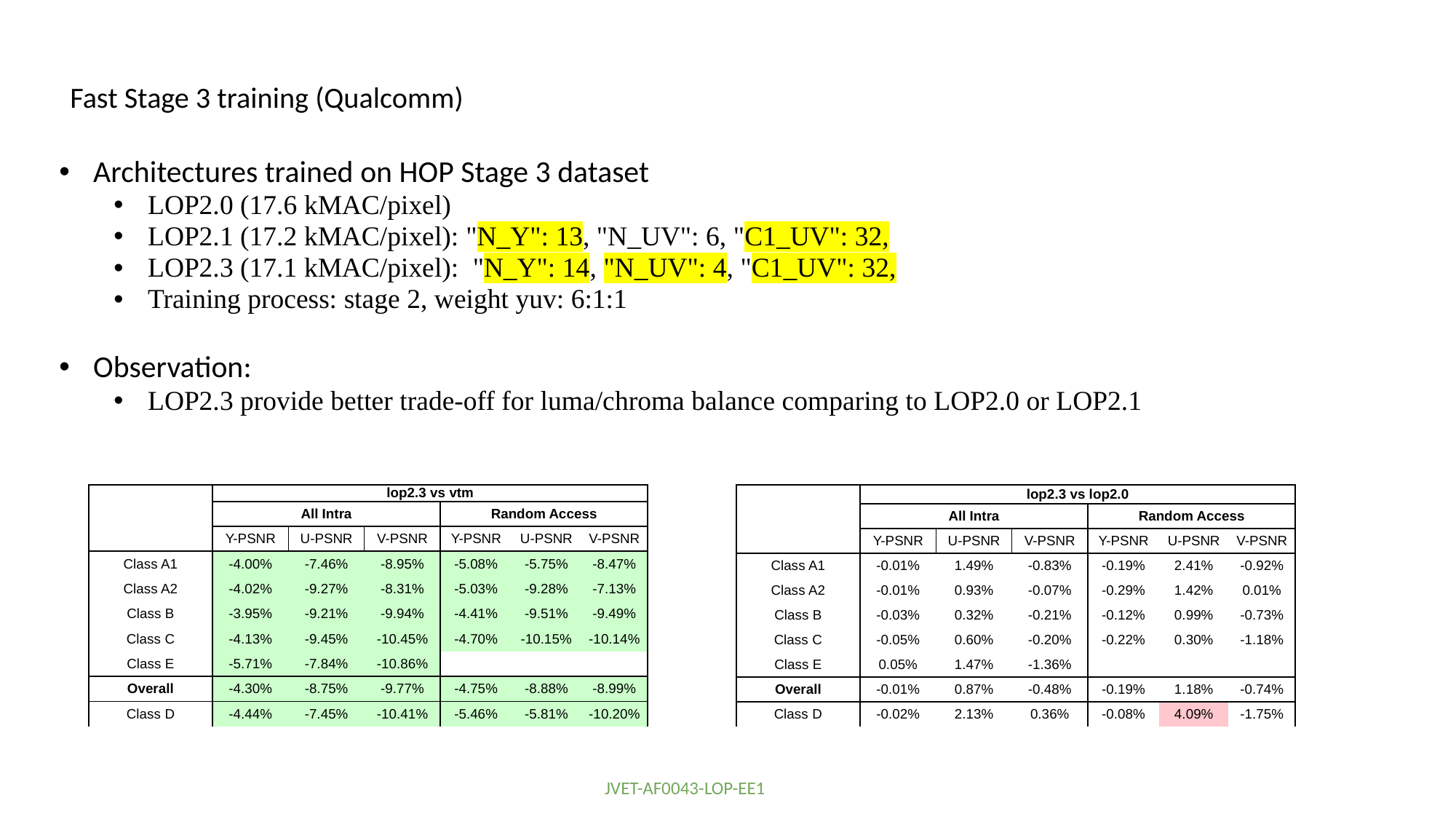

# Fast Stage 3 training (Qualcomm)
Architectures trained on HOP Stage 3 dataset
LOP2.0 (17.6 kMAC/pixel)
LOP2.1 (17.2 kMAC/pixel): "N_Y": 13, "N_UV": 6, "C1_UV": 32,
LOP2.3 (17.1 kMAC/pixel):  "N_Y": 14, "N_UV": 4, "C1_UV": 32,
Training process: stage 2, weight yuv: 6:1:1

Observation:
LOP2.3 provide better trade-off for luma/chroma balance comparing to LOP2.0 or LOP2.1

|  | lop2.3 vs lop2.0 |  |  |  |  |  |
| --- | --- | --- | --- | --- | --- | --- |
|  | All Intra |  |  | Random Access |  |  |
|  | Y-PSNR | U-PSNR | V-PSNR | Y-PSNR | U-PSNR | V-PSNR |
| Class A1 | -0.01% | 1.49% | -0.83% | -0.19% | 2.41% | -0.92% |
| Class A2 | -0.01% | 0.93% | -0.07% | -0.29% | 1.42% | 0.01% |
| Class B | -0.03% | 0.32% | -0.21% | -0.12% | 0.99% | -0.73% |
| Class C | -0.05% | 0.60% | -0.20% | -0.22% | 0.30% | -1.18% |
| Class E | 0.05% | 1.47% | -1.36% |  |  |  |
| Overall | -0.01% | 0.87% | -0.48% | -0.19% | 1.18% | -0.74% |
| Class D | -0.02% | 2.13% | 0.36% | -0.08% | 4.09% | -1.75% |
|  | lop2.3 vs vtm |  |  |  |  |  |
| --- | --- | --- | --- | --- | --- | --- |
|  | All Intra |  |  | Random Access |  |  |
|  | Y-PSNR | U-PSNR | V-PSNR | Y-PSNR | U-PSNR | V-PSNR |
| Class A1 | -4.00% | -7.46% | -8.95% | -5.08% | -5.75% | -8.47% |
| Class A2 | -4.02% | -9.27% | -8.31% | -5.03% | -9.28% | -7.13% |
| Class B | -3.95% | -9.21% | -9.94% | -4.41% | -9.51% | -9.49% |
| Class C | -4.13% | -9.45% | -10.45% | -4.70% | -10.15% | -10.14% |
| Class E | -5.71% | -7.84% | -10.86% |  |  |  |
| Overall | -4.30% | -8.75% | -9.77% | -4.75% | -8.88% | -8.99% |
| Class D | -4.44% | -7.45% | -10.41% | -5.46% | -5.81% | -10.20% |
JVET-AF0043-LOP-EE1